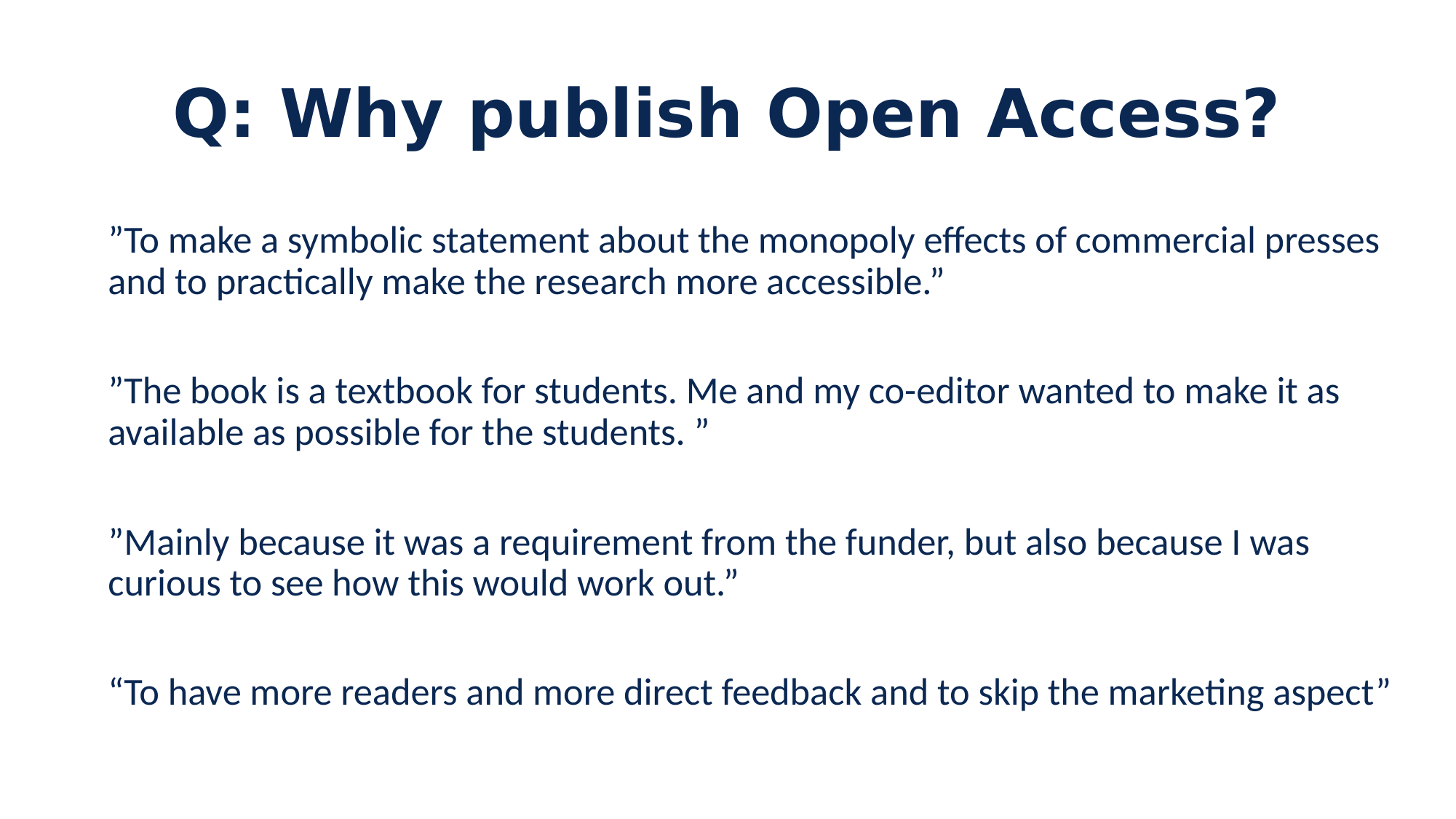

# Q: Why publish Open Access?
”To make a symbolic statement about the monopoly effects of commercial presses and to practically make the research more accessible.”

”The book is a textbook for students. Me and my co-editor wanted to make it as available as possible for the students. ”

”Mainly because it was a requirement from the funder, but also because I was curious to see how this would work out.”

“To have more readers and more direct feedback and to skip the marketing aspect”